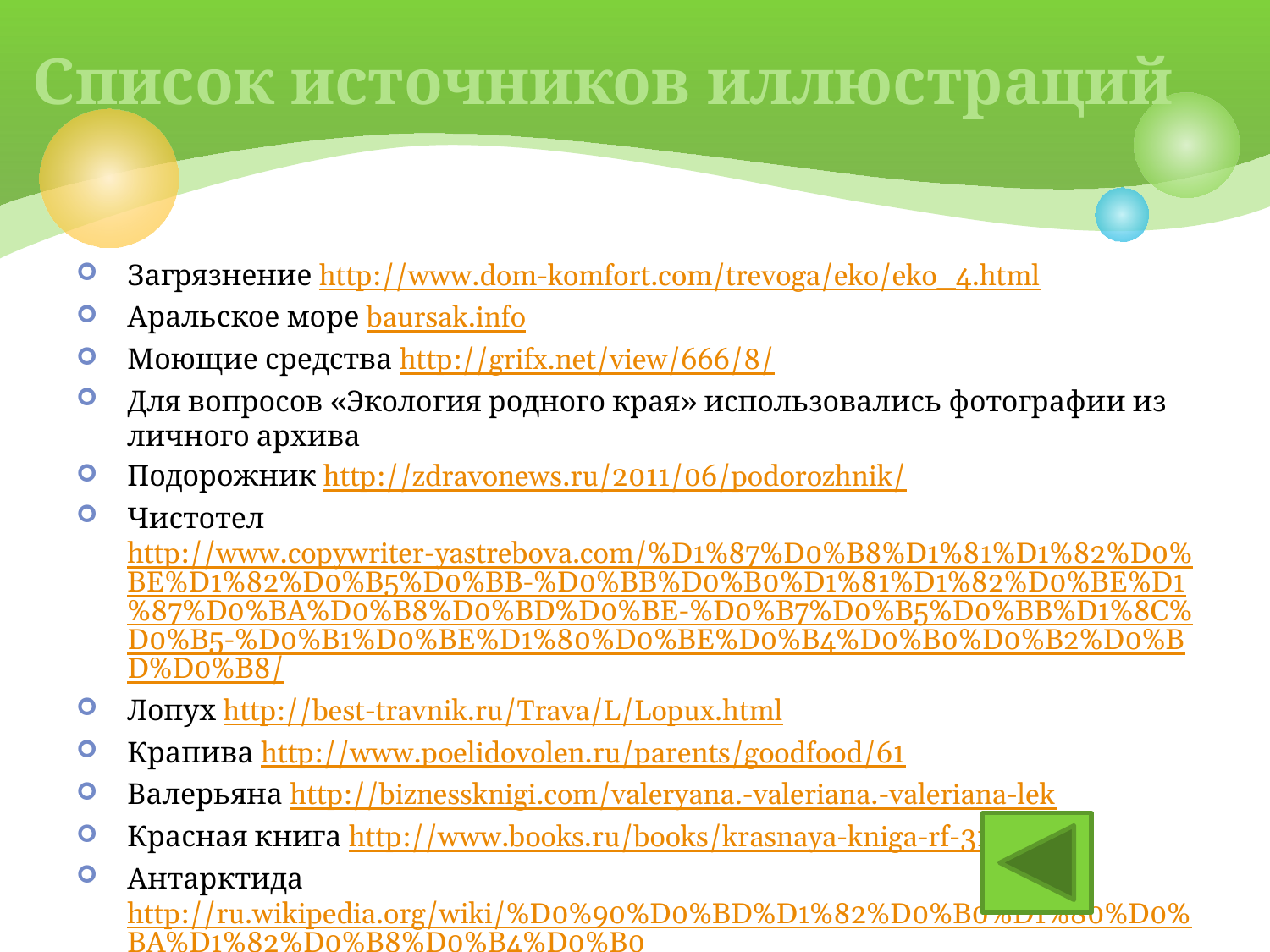

# Список источников иллюстраций
Загрязнение http://www.dom-komfort.com/trevoga/eko/eko_4.html
Аральское море baursak.info
Моющие средства http://grifx.net/view/666/8/
Для вопросов «Экология родного края» использовались фотографии из личного архива
Подорожник http://zdravonews.ru/2011/06/podorozhnik/
Чистотел http://www.copywriter-yastrebova.com/%D1%87%D0%B8%D1%81%D1%82%D0%BE%D1%82%D0%B5%D0%BB-%D0%BB%D0%B0%D1%81%D1%82%D0%BE%D1%87%D0%BA%D0%B8%D0%BD%D0%BE-%D0%B7%D0%B5%D0%BB%D1%8C%D0%B5-%D0%B1%D0%BE%D1%80%D0%BE%D0%B4%D0%B0%D0%B2%D0%BD%D0%B8/
Лопух http://best-travnik.ru/Trava/L/Lopux.html
Крапива http://www.poelidovolen.ru/parents/goodfood/61
Валерьяна http://biznessknigi.com/valeryana.-valeriana.-valeriana-lek
Красная книга http://www.books.ru/books/krasnaya-kniga-rf-310752/
Антарктида http://ru.wikipedia.org/wiki/%D0%90%D0%BD%D1%82%D0%B0%D1%80%D0%BA%D1%82%D0%B8%D0%B4%D0%B0
Сыроежки http://www.kuharka.ru/dictionary/141.html